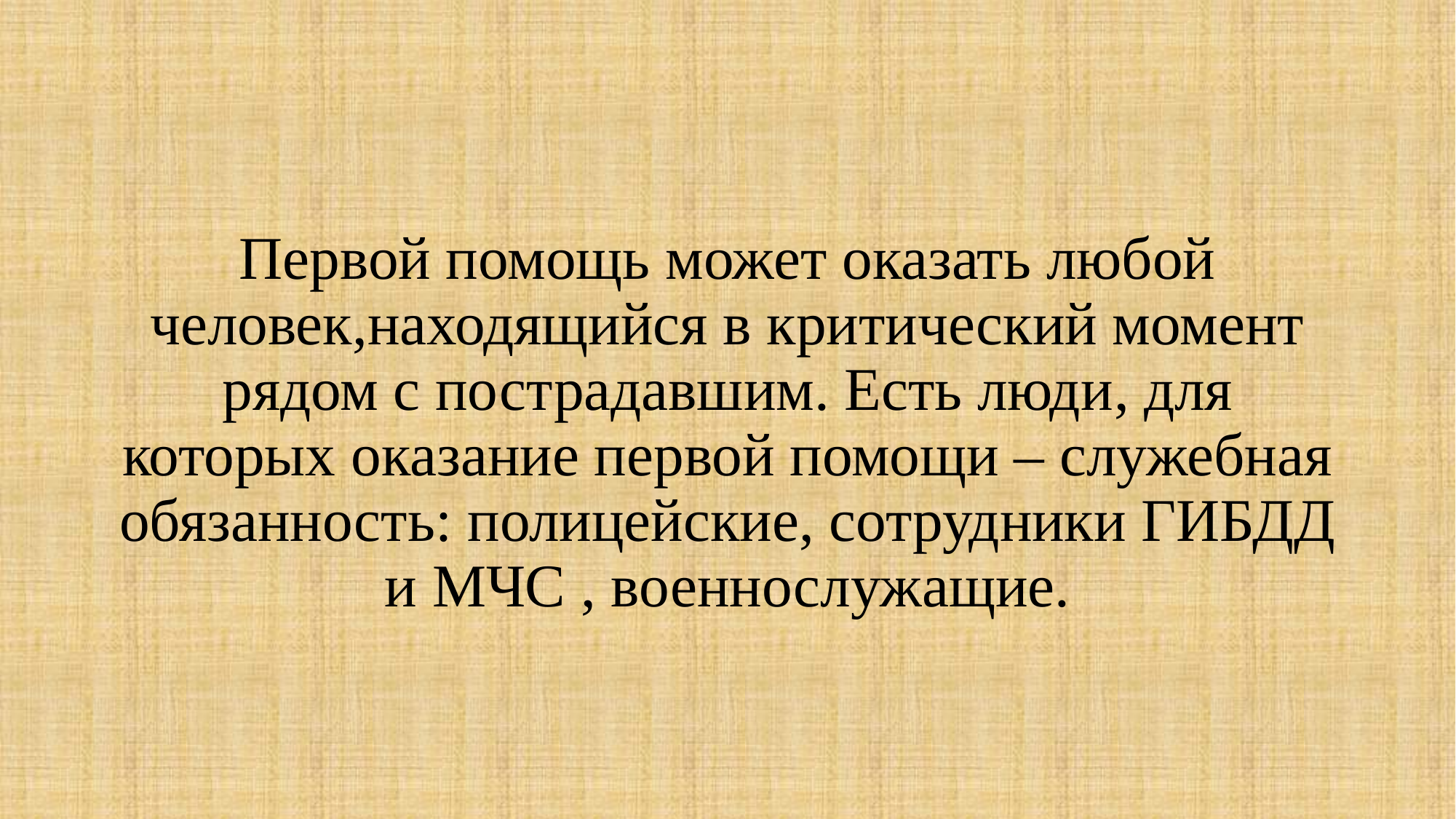

# Первой помощь может оказать любой человек,находящийся в критический момент рядом с пострадавшим. Есть люди, для которых оказание первой помощи – служебная обязанность: полицейские, сотрудники ГИБДД и МЧС , военнослужащие.